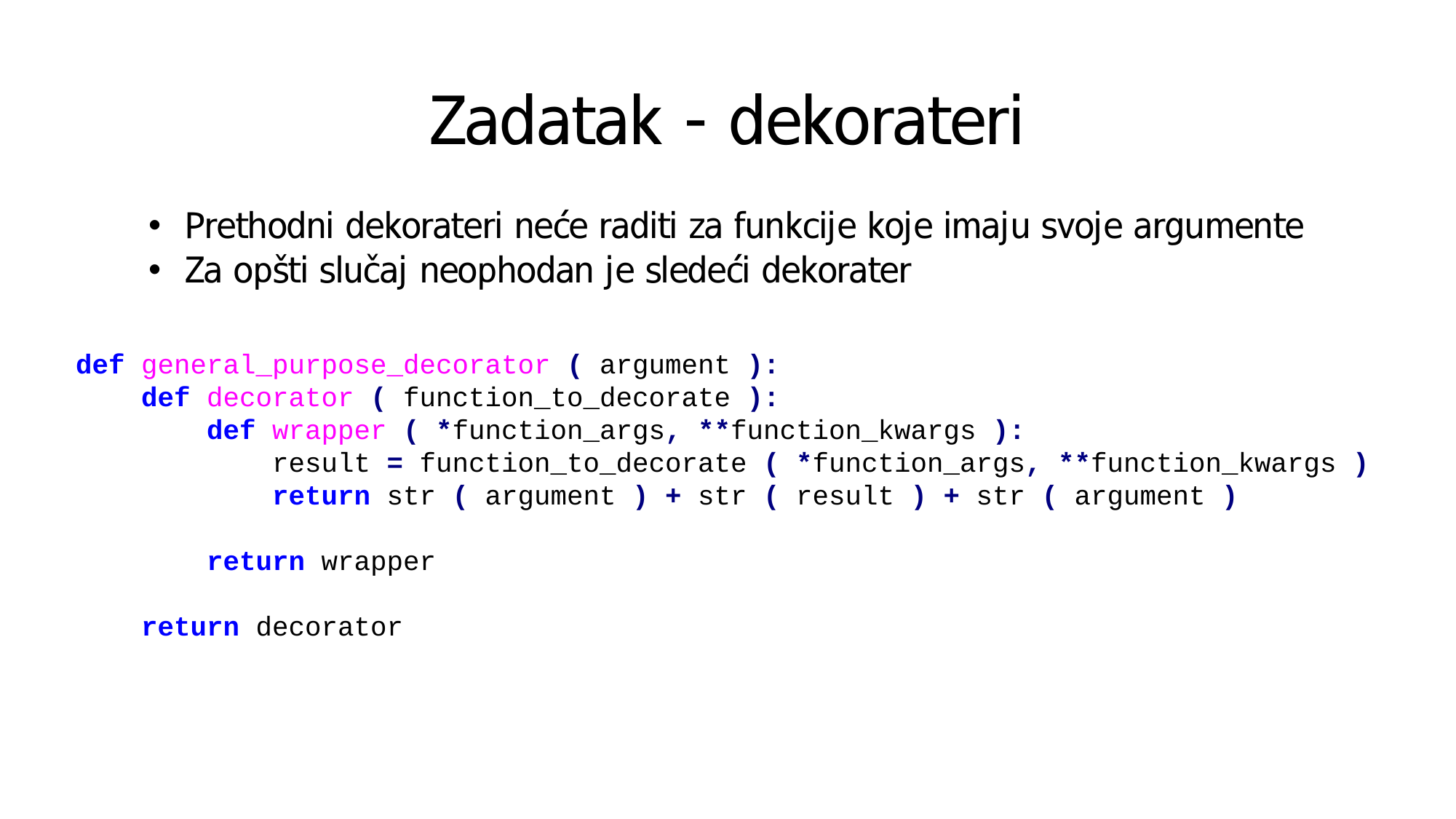

# Zadatak - dekorateri
Prethodni dekorateri neće raditi za funkcije koje imaju svoje argumente
Za opšti slučaj neophodan je sledeći dekorater
def general_purpose_decorator ( argument ):
    def decorator ( function_to_decorate ):
        def wrapper ( *function_args, **function_kwargs ):
            result = function_to_decorate ( *function_args, **function_kwargs )
            return str ( argument ) + str ( result ) + str ( argument )

        return wrapper

    return decorator